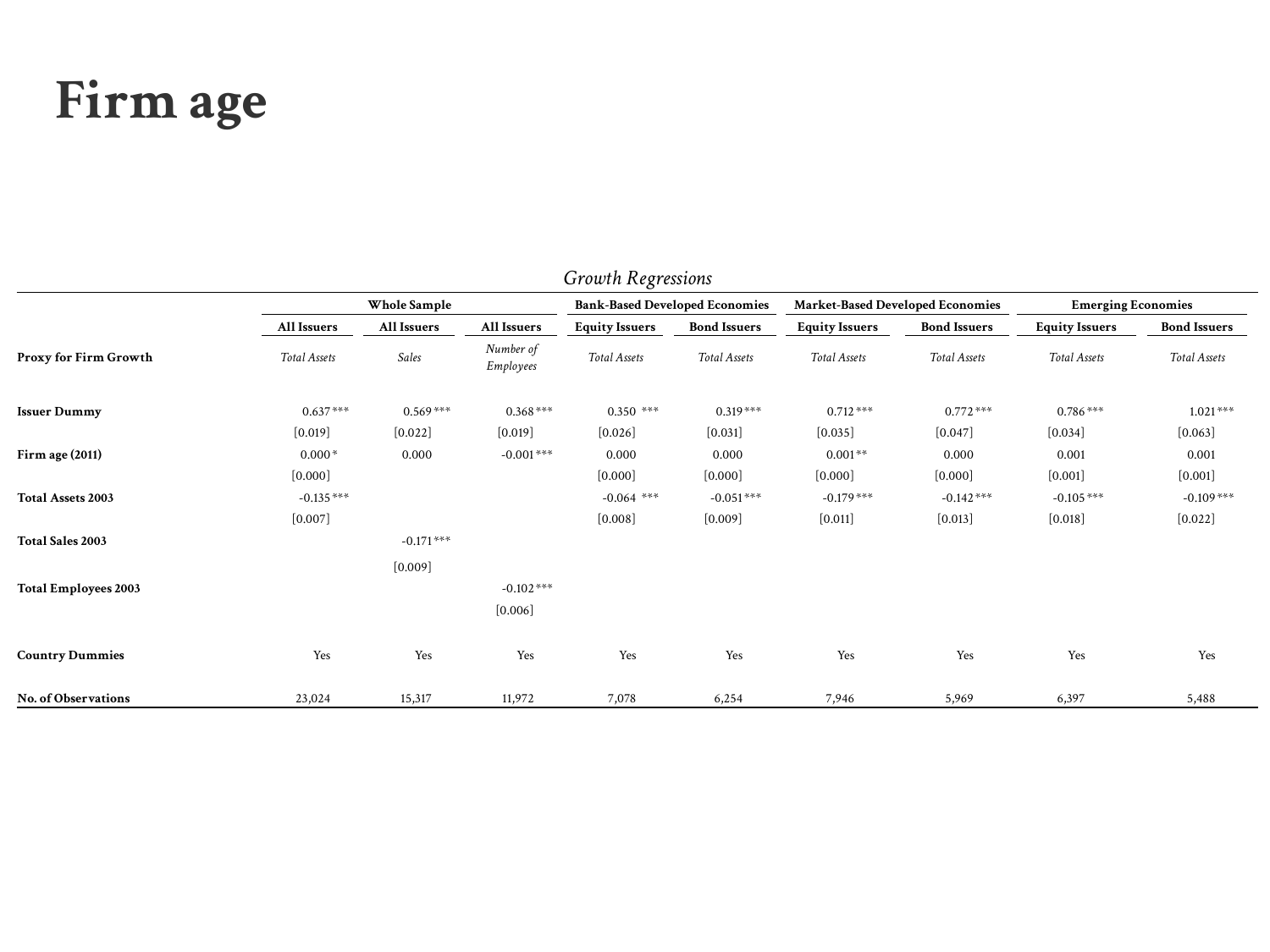

Firm age
| Growth Regressions |  |  |  |  |  |  |  |  |  |  |  |  |  |  |  |  |  |  |  |  |  |  |  |  |  |  |  |  |
| --- | --- | --- | --- | --- | --- | --- | --- | --- | --- | --- | --- | --- | --- | --- | --- | --- | --- | --- | --- | --- | --- | --- | --- | --- | --- | --- | --- | --- |
|  |  | Whole Sample |  |  |  |  |  |  |  |  | Bank-Based Developed Economies |  |  |  |  |  | Market-Based Developed Economies |  |  |  |  |  | Emerging Economies |  |  |  |  |  |
|  |  | All Issuers |  |  | All Issuers |  |  | All Issuers |  |  | Equity Issuers |  |  | Bond Issuers |  |  | Equity Issuers |  |  | Bond Issuers |  |  | Equity Issuers |  |  | Bond Issuers |  |  |
| Proxy for Firm Growth |  | Total Assets |  |  | Sales |  |  | Number of Employees |  |  | Total Assets |  |  | Total Assets |  |  | Total Assets |  |  | Total Assets |  |  | Total Assets |  |  | Total Assets |  |  |
|  |  |  |  |  |  |  |  |  |  |  |  |  |  |  |  |  |  |  |  |  |  |  |  |  |  |  |  |  |
| Issuer Dummy |  | 0.637 | \*\*\* |  | 0.569 | \*\*\* |  | 0.368 | \*\*\* |  | 0.350 | \*\*\* |  | 0.319 | \*\*\* |  | 0.712 | \*\*\* |  | 0.772 | \*\*\* |  | 0.786 | \*\*\* |  | 1.021 | \*\*\* |  |
|  |  | [0.019] |  |  | [0.022] |  |  | [0.019] |  |  | [0.026] |  |  | [0.031] |  |  | [0.035] |  |  | [0.047] |  |  | [0.034] |  |  | [0.063] |  |  |
| Firm age (2011) |  | 0.000 | \* |  | 0.000 |  |  | -0.001 | \*\*\* |  | 0.000 |  |  | 0.000 |  |  | 0.001 | \*\* |  | 0.000 |  |  | 0.001 |  |  | 0.001 |  |  |
|  |  | [0.000] |  |  |  |  |  |  |  |  | [0.000] |  |  | [0.000] |  |  | [0.000] |  |  | [0.000] |  |  | [0.001] |  |  | [0.001] |  |  |
| Total Assets 2003 |  | -0.135 | \*\*\* |  |  |  |  |  |  |  | -0.064 | \*\*\* |  | -0.051 | \*\*\* |  | -0.179 | \*\*\* |  | -0.142 | \*\*\* |  | -0.105 | \*\*\* |  | -0.109 | \*\*\* |  |
|  |  | [0.007] |  |  |  |  |  |  |  |  | [0.008] |  |  | [0.009] |  |  | [0.011] |  |  | [0.013] |  |  | [0.018] |  |  | [0.022] |  |  |
| Total Sales 2003 |  |  |  |  | -0.171 | \*\*\* |  |  |  |  |  |  |  |  |  |  |  |  |  |  |  |  |  |  |  |  |  |  |
|  |  |  |  |  | [0.009] |  |  |  |  |  |  |  |  |  |  |  |  |  |  |  |  |  |  |  |  |  |  |  |
| Total Employees 2003 |  |  |  |  |  |  |  | -0.102 | \*\*\* |  |  |  |  |  |  |  |  |  |  |  |  |  |  |  |  |  |  |  |
|  |  |  |  |  |  |  |  | [0.006] |  |  |  |  |  |  |  |  |  |  |  |  |  |  |  |  |  |  |  |  |
|  |  |  |  |  |  |  |  |  |  |  |  |  |  |  |  |  |  |  |  |  |  |  |  |  |  |  |  |  |
| Country Dummies |  | Yes |  |  | Yes |  |  | Yes |  |  | Yes |  |  | Yes |  |  | Yes |  |  | Yes |  |  | Yes |  |  | Yes |  |  |
|  |  |  |  |  |  |  |  |  |  |  |  |  |  |  |  |  |  |  |  |  |  |  |  |  |  |  |  |  |
| No. of Observations |  | 23,024 |  |  | 15,317 |  |  | 11,972 |  |  | 7,078 |  |  | 6,254 |  |  | 7,946 |  |  | 5,969 |  |  | 6,397 |  |  | 5,488 |  |  |